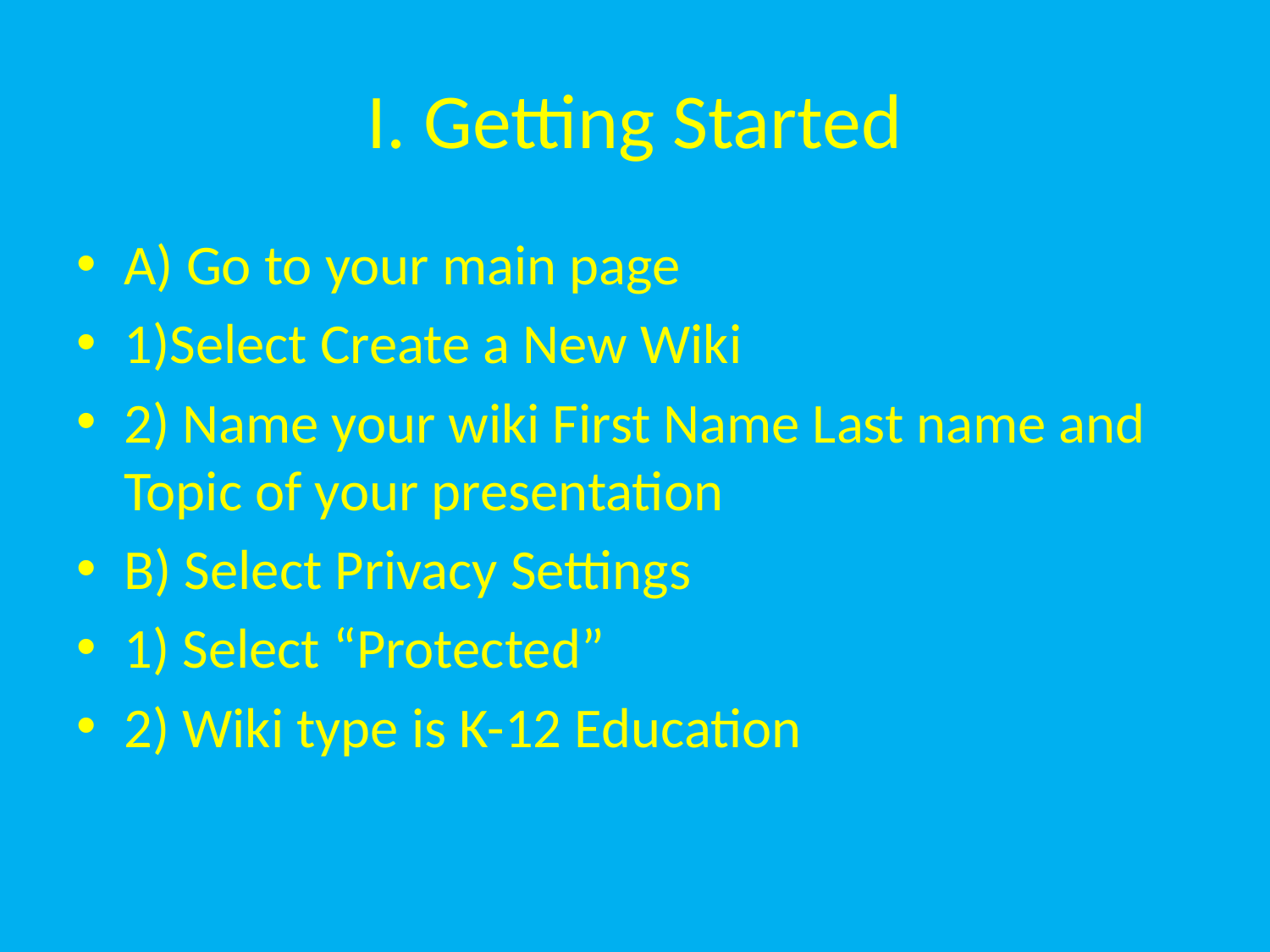

# I. Getting Started
A) Go to your main page
1)Select Create a New Wiki
2) Name your wiki First Name Last name and Topic of your presentation
B) Select Privacy Settings
1) Select “Protected”
2) Wiki type is K-12 Education